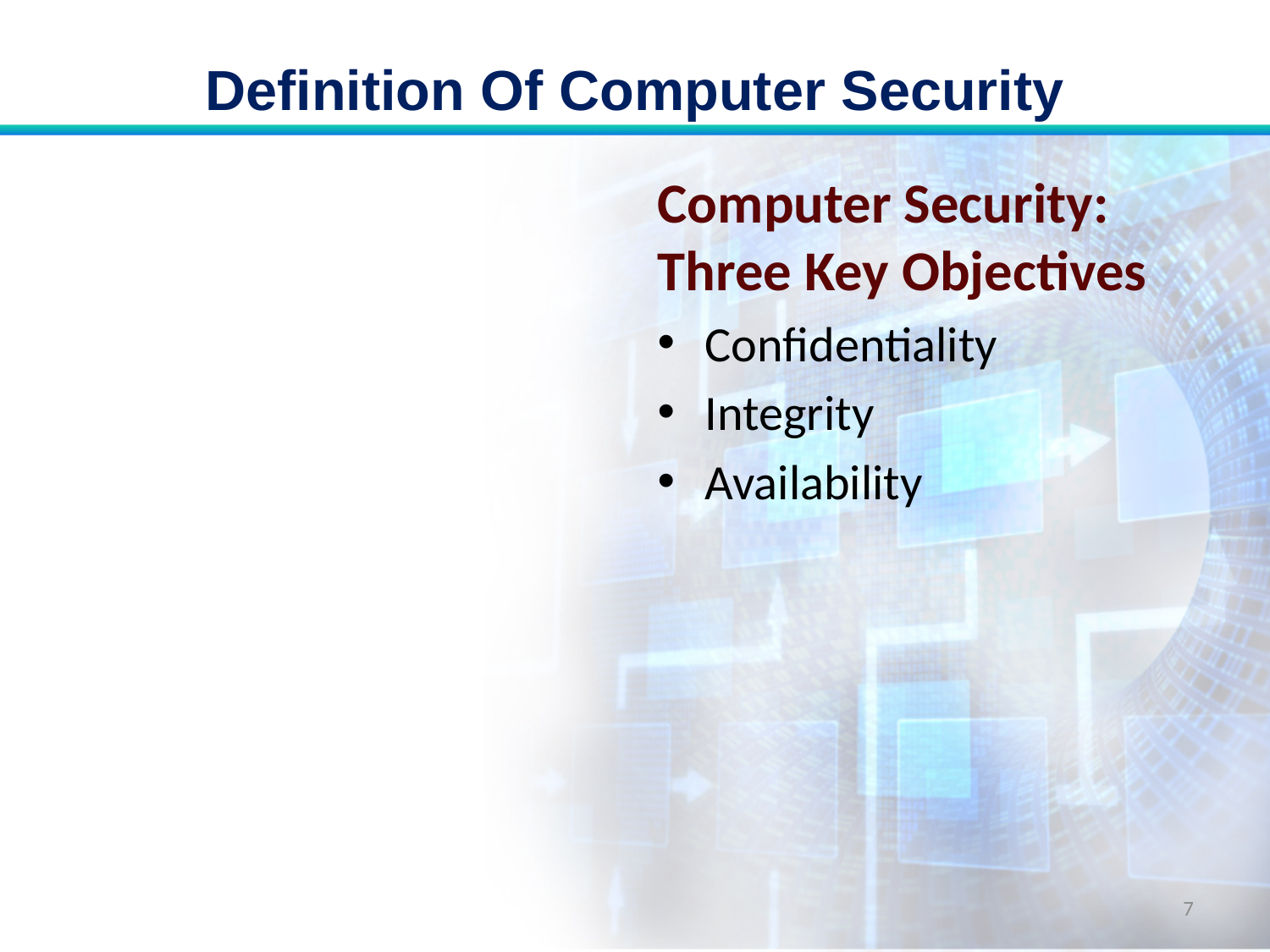

# Definition Of Computer Security
Computer Security: Three Key Objectives
Confidentiality
Integrity
Availability
7